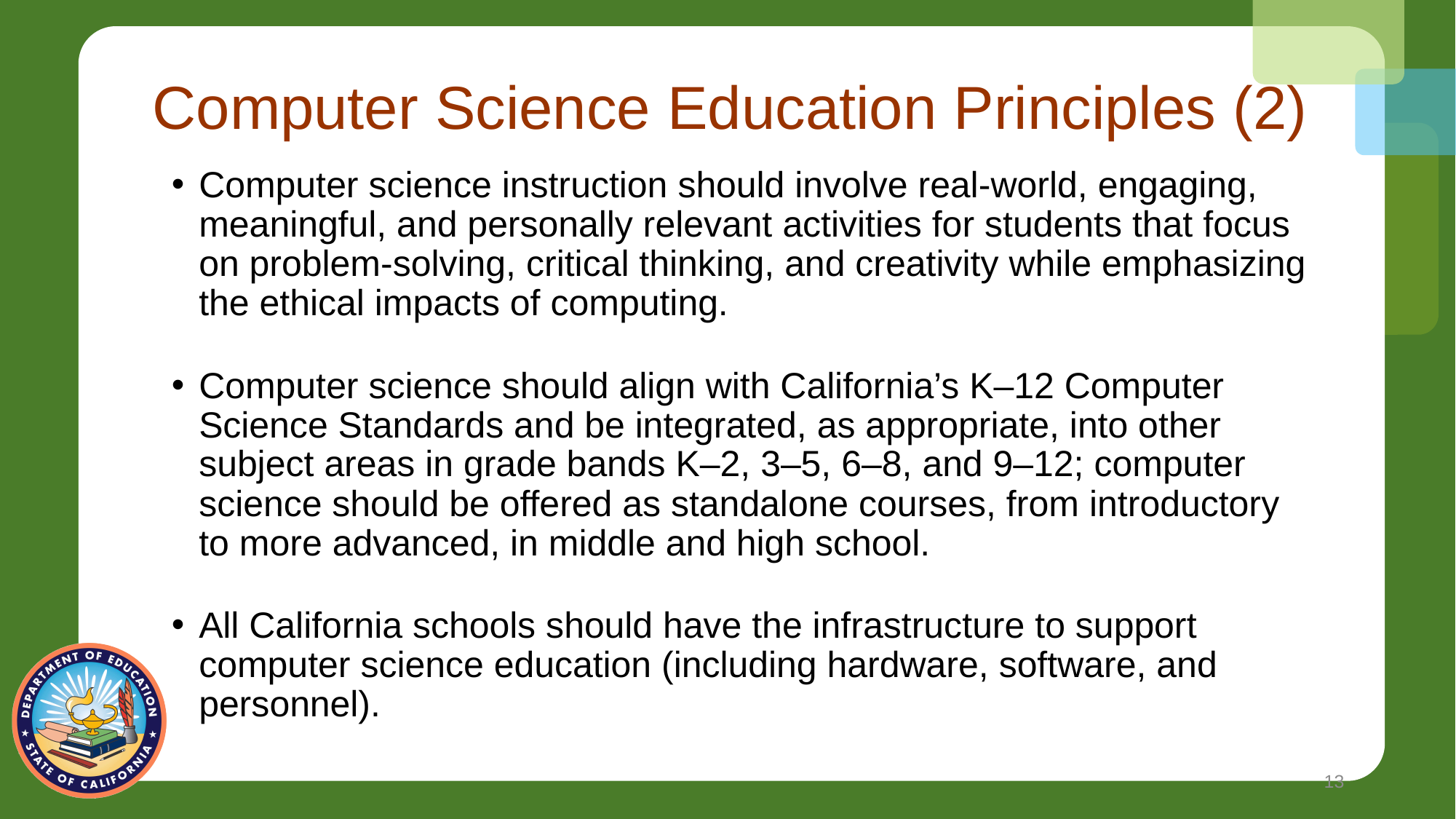

# Computer Science Education Principles (2)
Computer science instruction should involve real-world, engaging, meaningful, and personally relevant activities for students that focus on problem-solving, critical thinking, and creativity while emphasizing the ethical impacts of computing.

Computer science should align with California’s K–12 Computer Science Standards and be integrated, as appropriate, into other subject areas in grade bands K–2, 3–5, 6–8, and 9–12; computer science should be offered as standalone courses, from introductory to more advanced, in middle and high school.

All California schools should have the infrastructure to support computer science education (including hardware, software, and personnel).
13